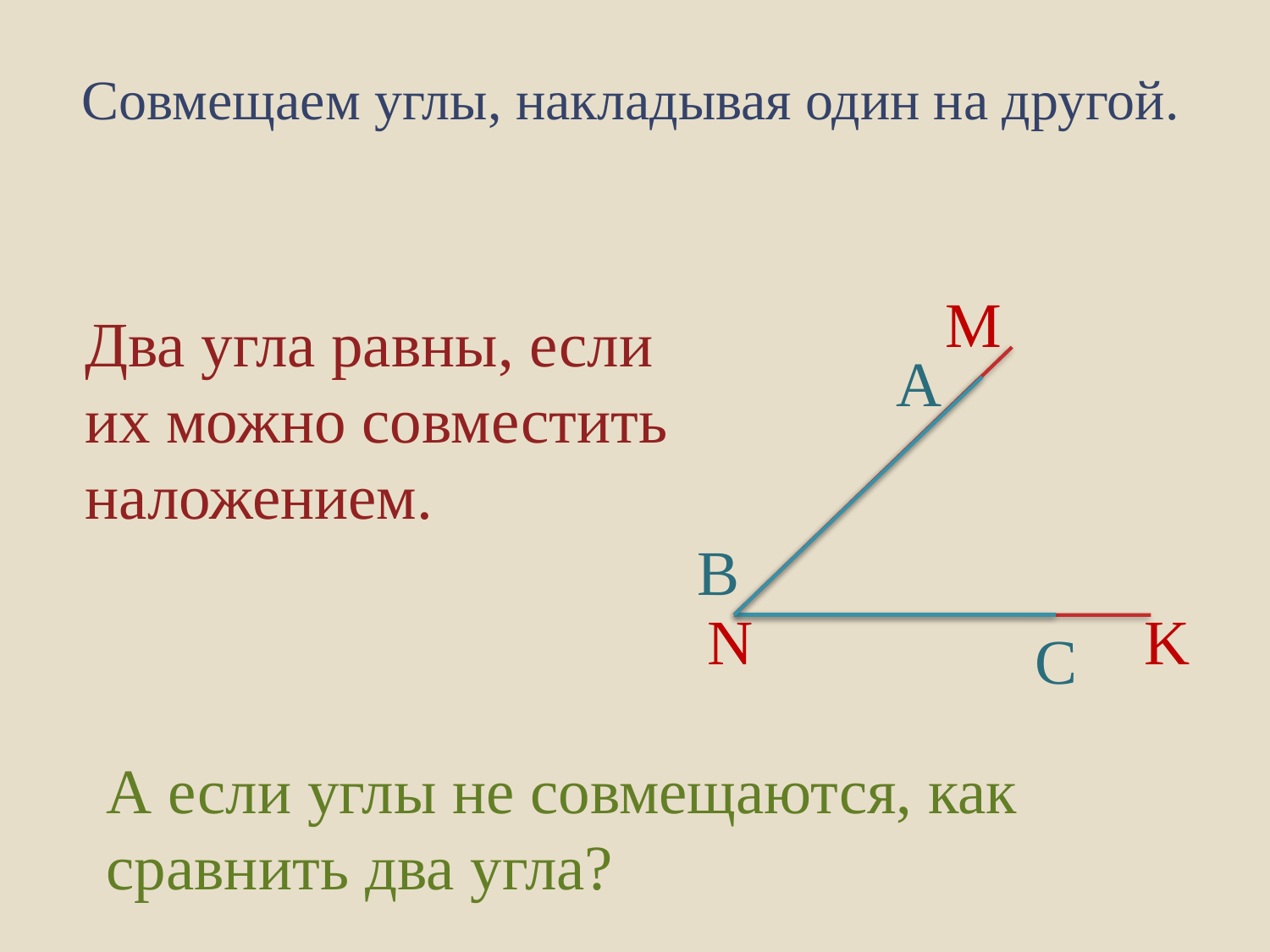

Совмещаем углы, накладывая один на другой.
M
N
K
Два угла равны, если
их можно совместить
наложением.
А
B
C
А если углы не совмещаются, как
сравнить два угла?